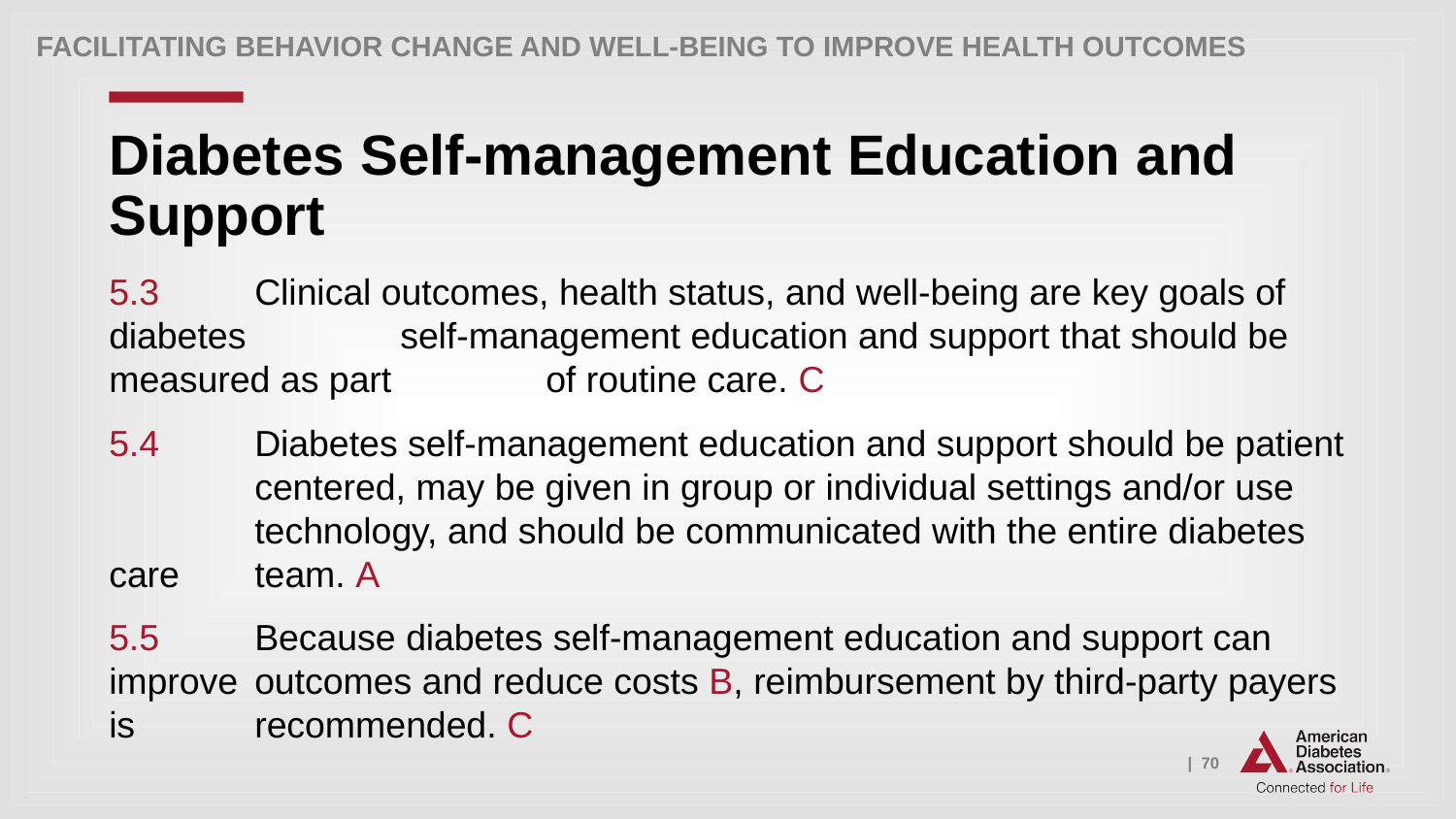

Facilitating Behavior Change and Well-being to Improve Health Outcomes
# Diabetes Self-management Education and Support
5.3 	Clinical outcomes, health status, and well-being are key goals of diabetes  	self-management education and support that should be measured as part 	of routine care. C
5.4 	Diabetes self-management education and support should be patient 	centered, may be given in group or individual settings and/or use 	technology, and should be communicated with the entire diabetes care 	team. A
5.5 	Because diabetes self-management education and support can improve 	outcomes and reduce costs B, reimbursement by third-party payers is 	recommended. C